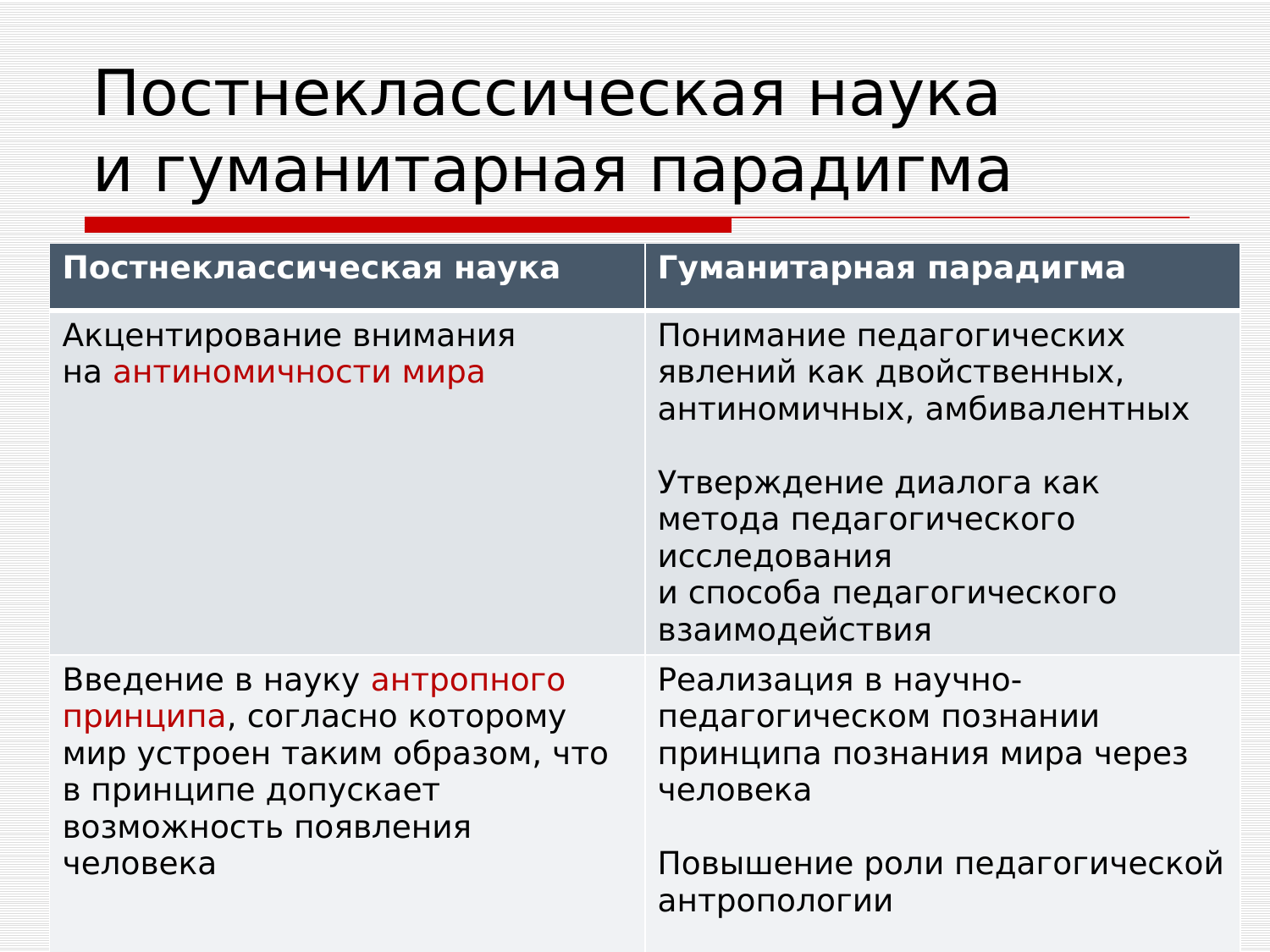

# Постнеклассическая наука и гуманитарная парадигма
| Постнеклассическая наука | Гуманитарная парадигма |
| --- | --- |
| Акцентирование внимания на антиномичности мира | Понимание педагогических явлений как двойственных, антиномичных, амбивалентных Утверждение диалога как метода педагогического исследования и способа педагогического взаимодействия |
| Введение в науку антропного принципа, согласно которому мир устроен таким образом, что в принципе допускает возможность появления человека | Реализация в научно-педагогическом познании принципа познания мира через человека Повышение роли педагогической антропологии |